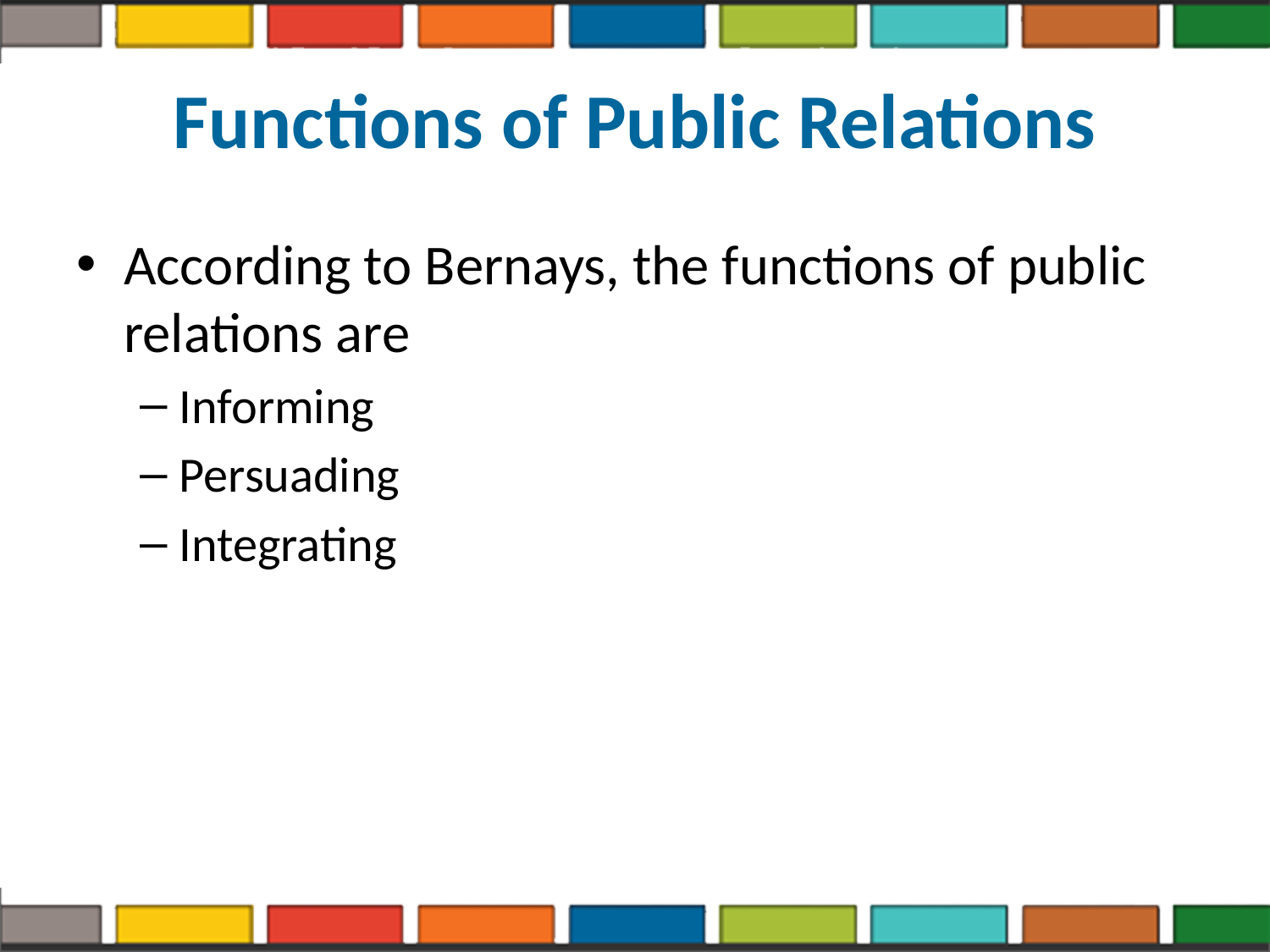

# Functions of Public Relations
According to Bernays, the functions of public relations are
Informing
Persuading
Integrating